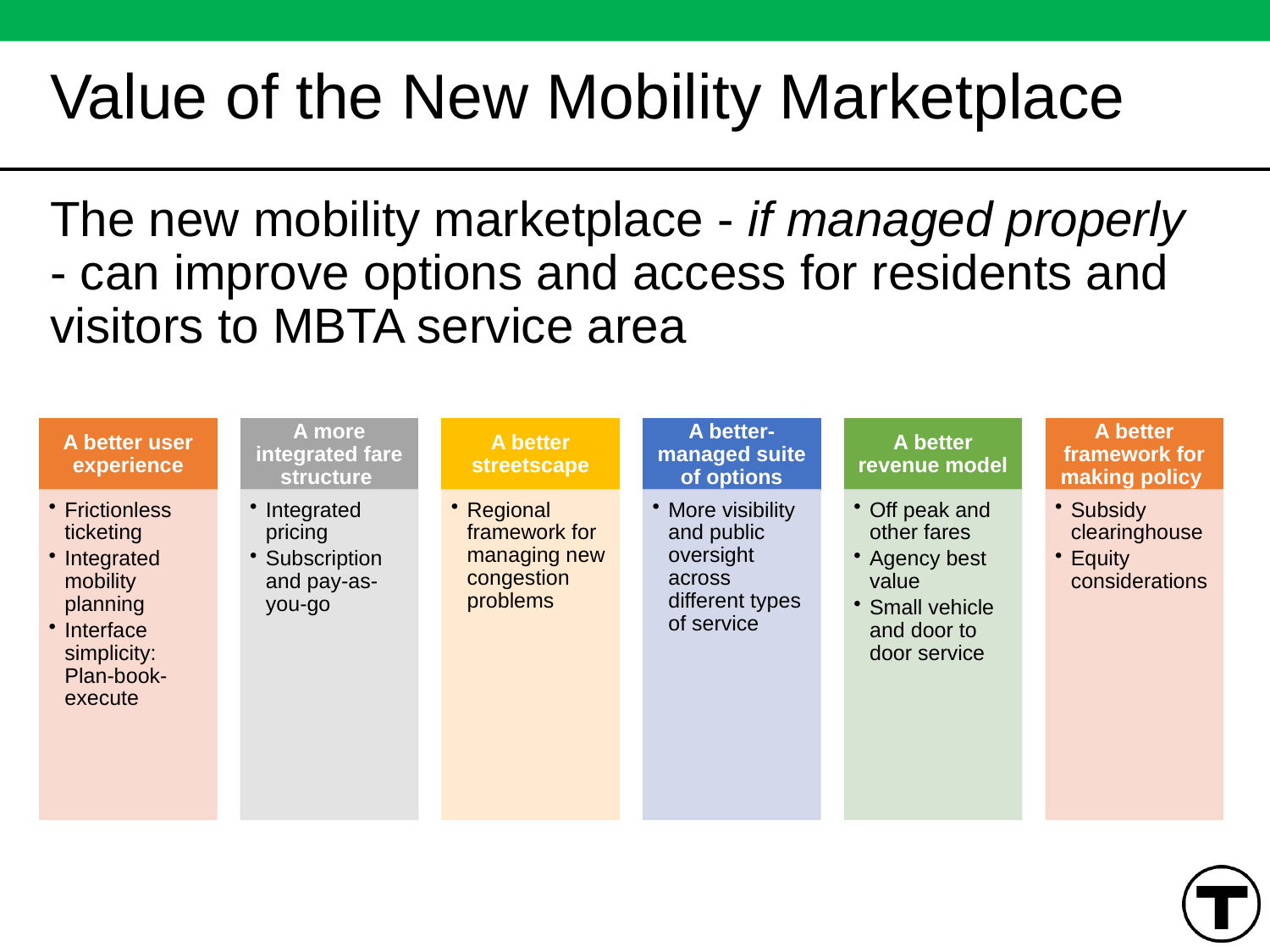

# Value of the New Mobility Marketplace
The new mobility marketplace - if managed properly - can improve options and access for residents and visitors to MBTA service area

A better user experience
Frictionless ticketing
Integrated mobility planning
Interface simplicity: Plan-book-execute
A more integrated fare structure
Integrated pricing
Subscription and pay-as-you-go
A better streetscape
Regional framework for managing new congestion problems
A better-managed suite of options
More visibility and public oversight across different types of service
A better revenue model
Off peak and other fares
Agency best value
Small vehicle and door to door service
A better framework for making policy
Subsidy clearinghouse
Equity considerations